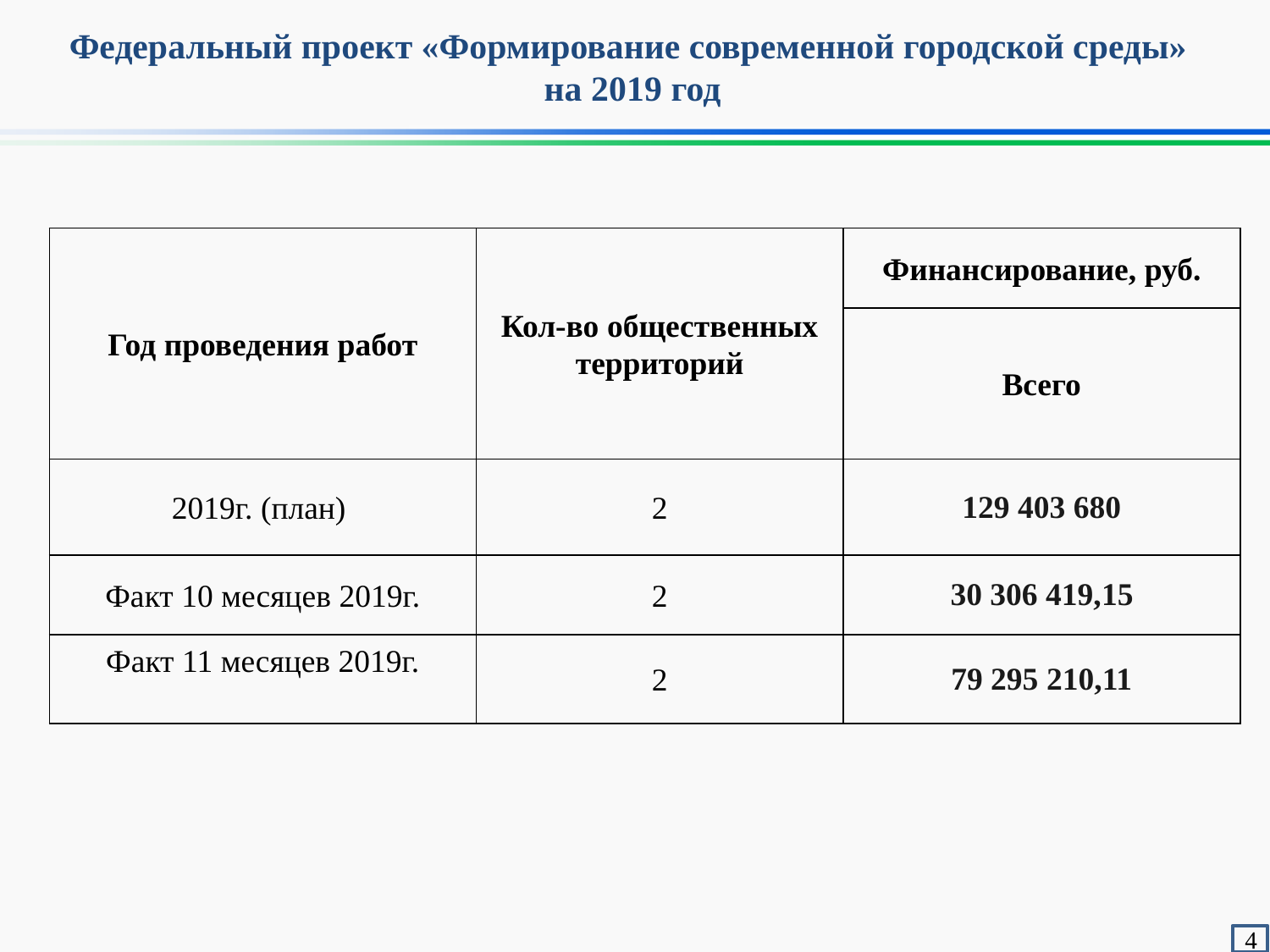

Федеральный проект «Формирование современной городской среды»
на 2019 год
| Год проведения работ | Кол-во общественных территорий | Финансирование, руб. |
| --- | --- | --- |
|  |  | Всего |
| 2019г. (план) | 2 | 129 403 680 |
| Факт 10 месяцев 2019г. | 2 | 30 306 419,15 |
| Факт 11 месяцев 2019г. | 2 | 79 295 210,11 |
4